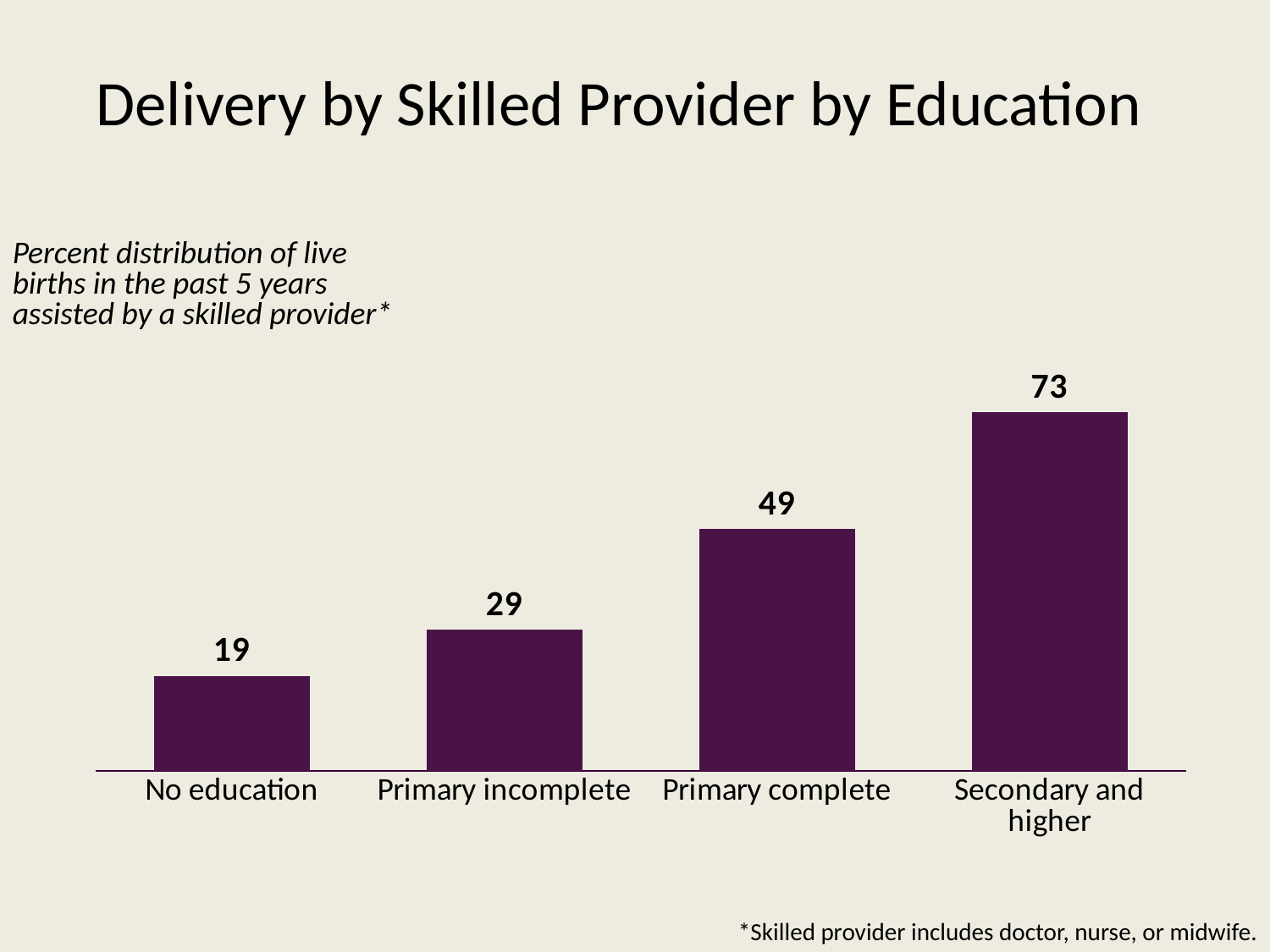

Delivery by Skilled Provider by Education

### Chart

| Category |  |
|---|---|
| No education | 19.2 |
| Primary incomplete | 28.5 |
| Primary complete | 48.9 |
| Secondary and higher | 72.5 |
Percent distribution of live births in the past 5 years assisted by a skilled provider*
*Skilled provider includes doctor, nurse, or midwife.